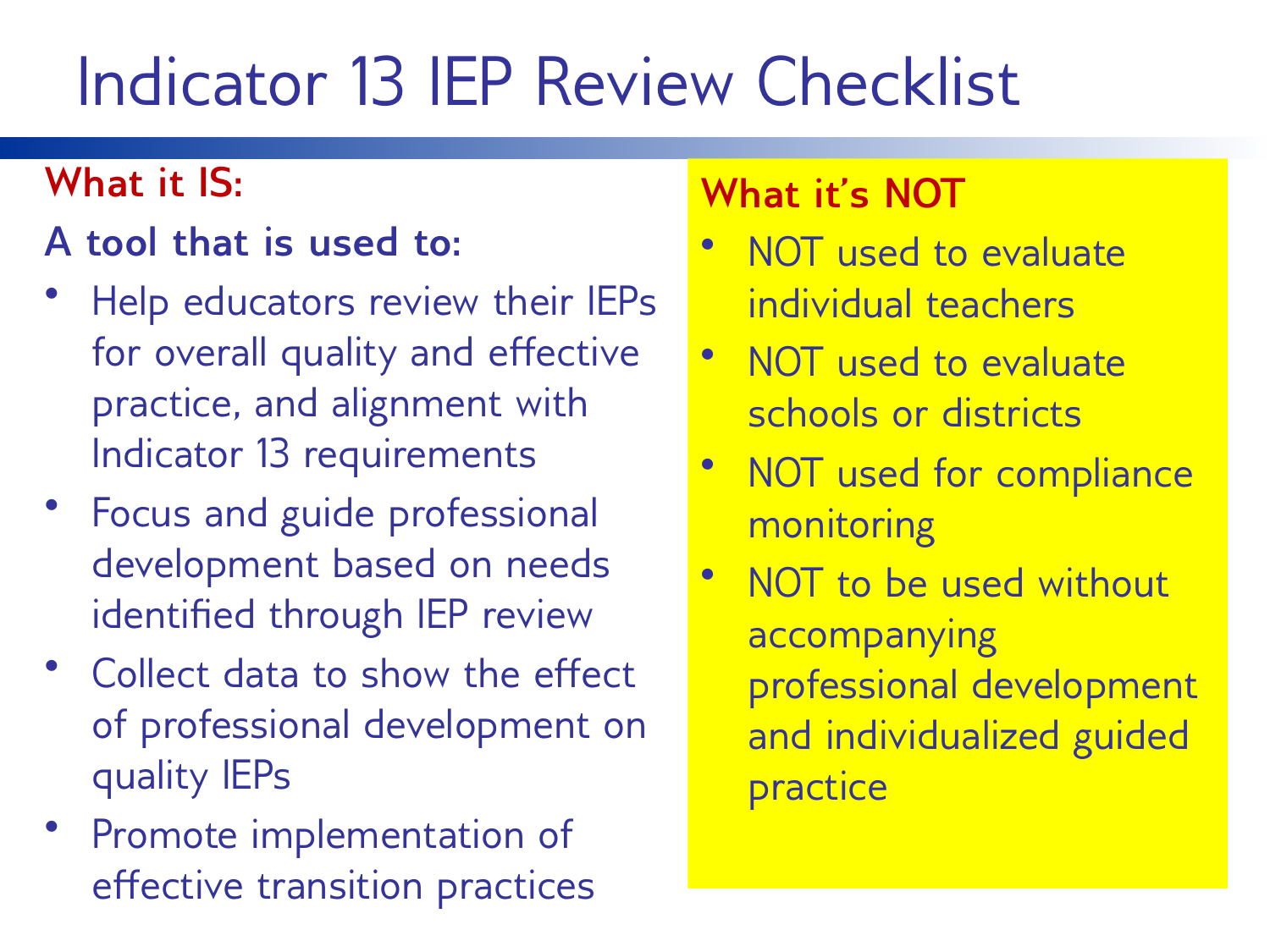

# Indicator 13 IEP Review Checklist
What it IS:
A tool that is used to:
Help educators review their IEPs for overall quality and effective practice, and alignment with Indicator 13 requirements
Focus and guide professional development based on needs identified through IEP review
Collect data to show the effect of professional development on quality IEPs
Promote implementation of effective transition practices
What it’s NOT
NOT used to evaluate individual teachers
NOT used to evaluate schools or districts
NOT used for compliance monitoring
NOT to be used without accompanying professional development and individualized guided practice